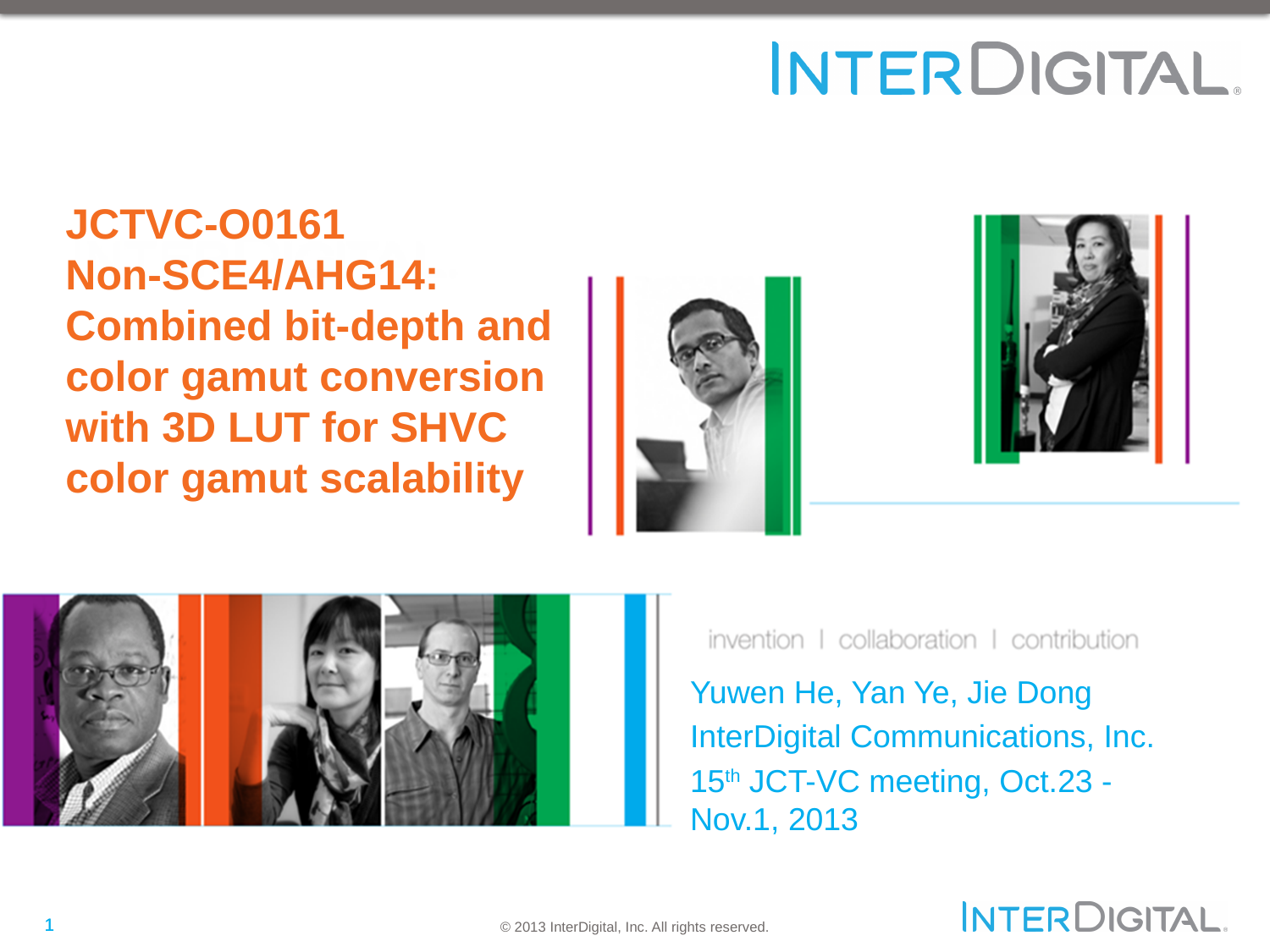

# JCTVC-O0161 Non-SCE4/AHG14: Combined bit-depth and color gamut conversion with 3D LUT for SHVC color gamut scalability
Yuwen He, Yan Ye, Jie Dong
InterDigital Communications, Inc.
15th JCT-VC meeting, Oct.23 - Nov.1, 2013